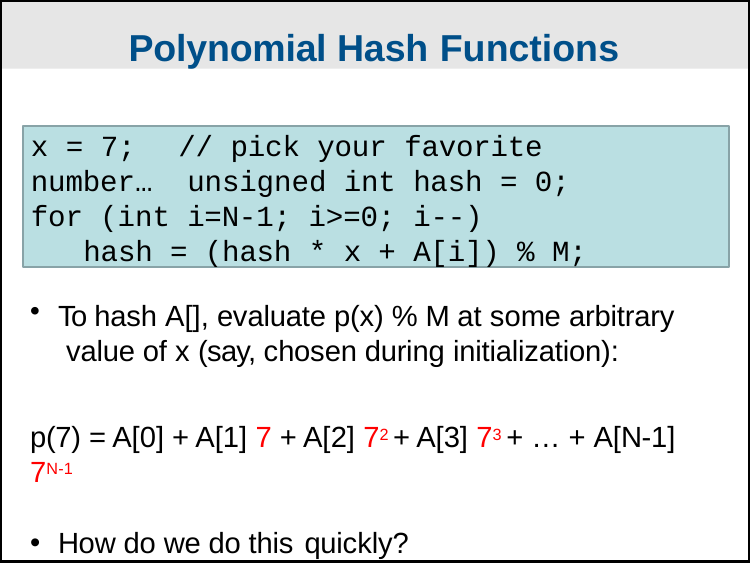

Polynomial Hash Functions
x = 7;	// pick your favorite number…  unsigned int hash = 0;
for (int i=N-1; i>=0; i--)
hash = (hash * x + A[i]) % M;
• Think of A[] as the coefficients of a polynomial:

p(x) = A[0] + A[1] x + A[2] x2 + A[3] x3 + … + A[N-1] xN-1
To hash A[], evaluate p(x) % M at some arbitrary  value of x (say, chosen during initialization):

p(7) = A[0] + A[1] 7 + A[2] 72 + A[3] 73 + … + A[N-1] 7N-1

How do we do this quickly?